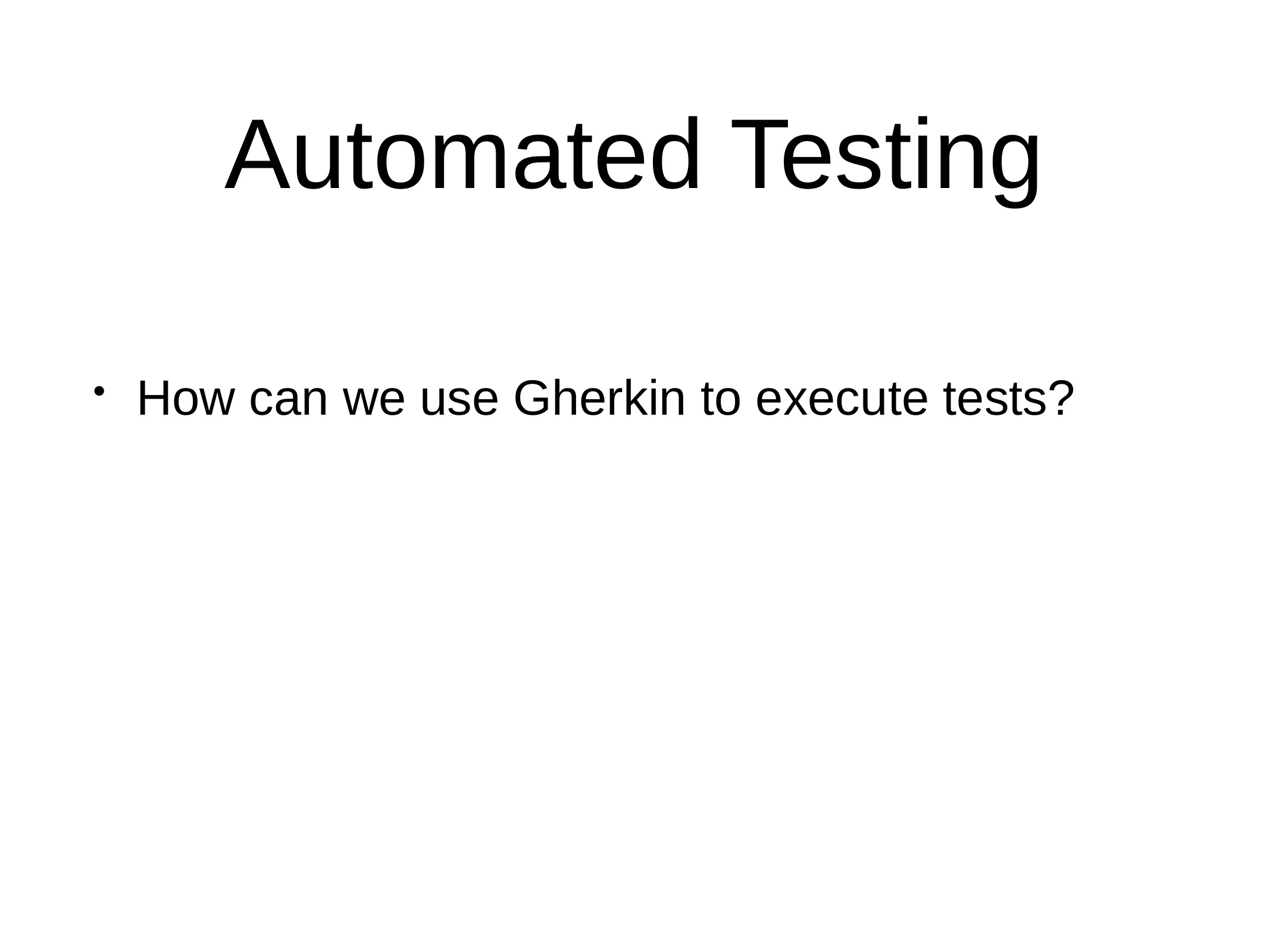

# Automated Testing

How can we use Gherkin to execute tests?